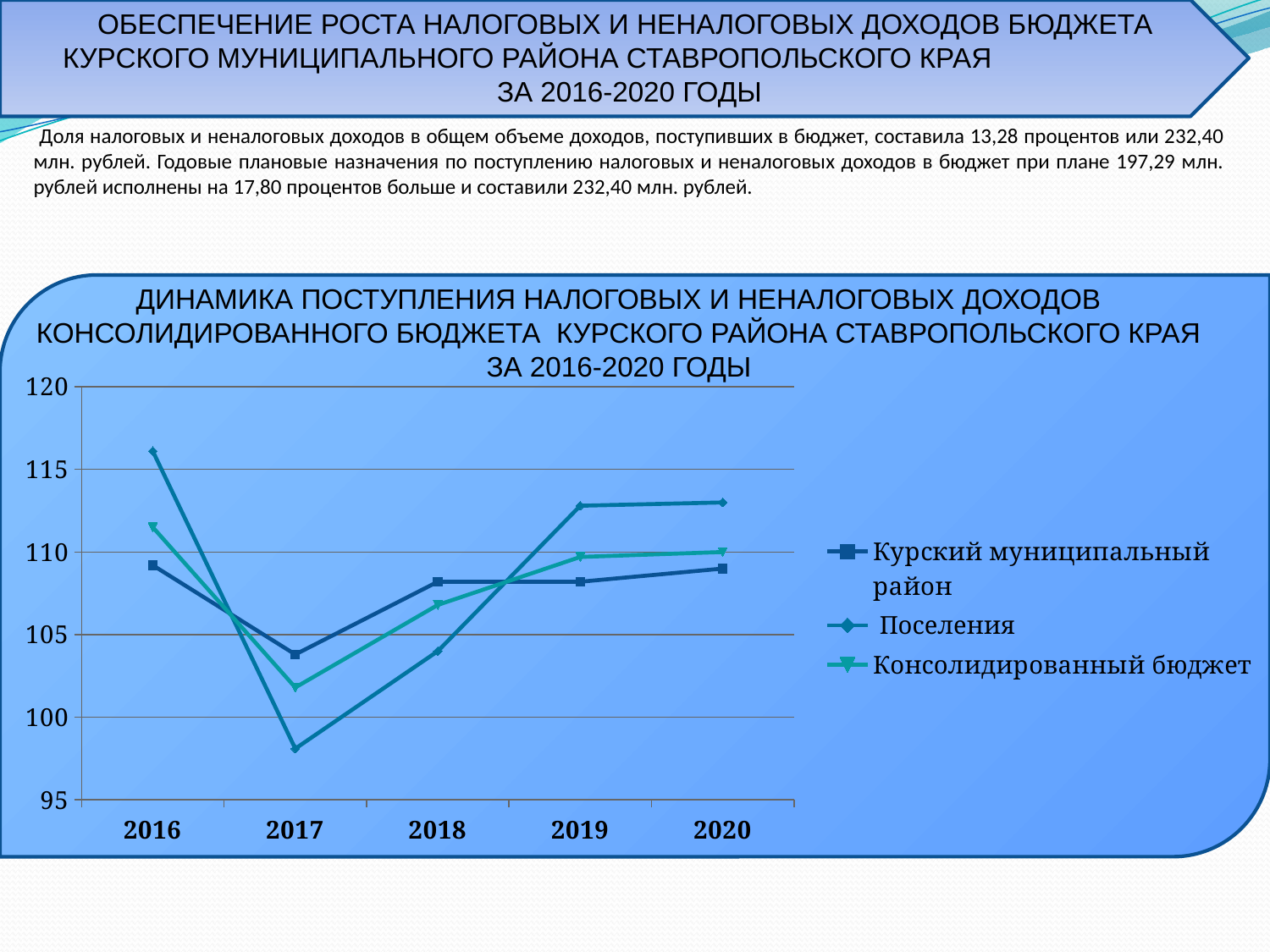

ОБЕСПЕЧЕНИЕ РОСТА НАЛОГОВЫХ И НЕНАЛОГОВЫХ ДОХОДОВ БЮДЖЕТА  КУРСКОГО МУНИЦИПАЛЬНОГО РАЙОНА СТАВРОПОЛЬСКОГО КРАЯ                           ЗА 2016-2020 ГОДЫ

 Доля налоговых и неналоговых доходов в общем объеме доходов, поступивших в бюджет, составила 13,28 процентов или 232,40 млн. рублей. Годовые плановые назначения по поступлению налоговых и неналоговых доходов в бюджет при плане 197,29 млн. рублей исполнены на 17,80 процентов больше и составили 232,40 млн. рублей.

ДИНАМИКА ПОСТУПЛЕНИЯ НАЛОГОВЫХ И НЕНАЛОГОВЫХ ДОХОДОВ КОНСОЛИДИРОВАННОГО БЮДЖЕТА  КУРСКОГО РАЙОНА СТАВРОПОЛЬСКОГО КРАЯ ЗА 2016-2020 ГОДЫ

### Chart

| Category | Курский муниципальный район |  Поселения | Консолидированный бюджет |
|---|---|---|---|
| 2016 | 109.2 | 116.1 | 111.5 |
| 2017 | 103.8 | 98.1 | 101.8 |
| 2018 | 108.2 | 104.0 | 106.8 |
| 2019 | 108.2 | 112.8 | 109.7 |
| 2020 | 109.0 | 113.0 | 110.0 |